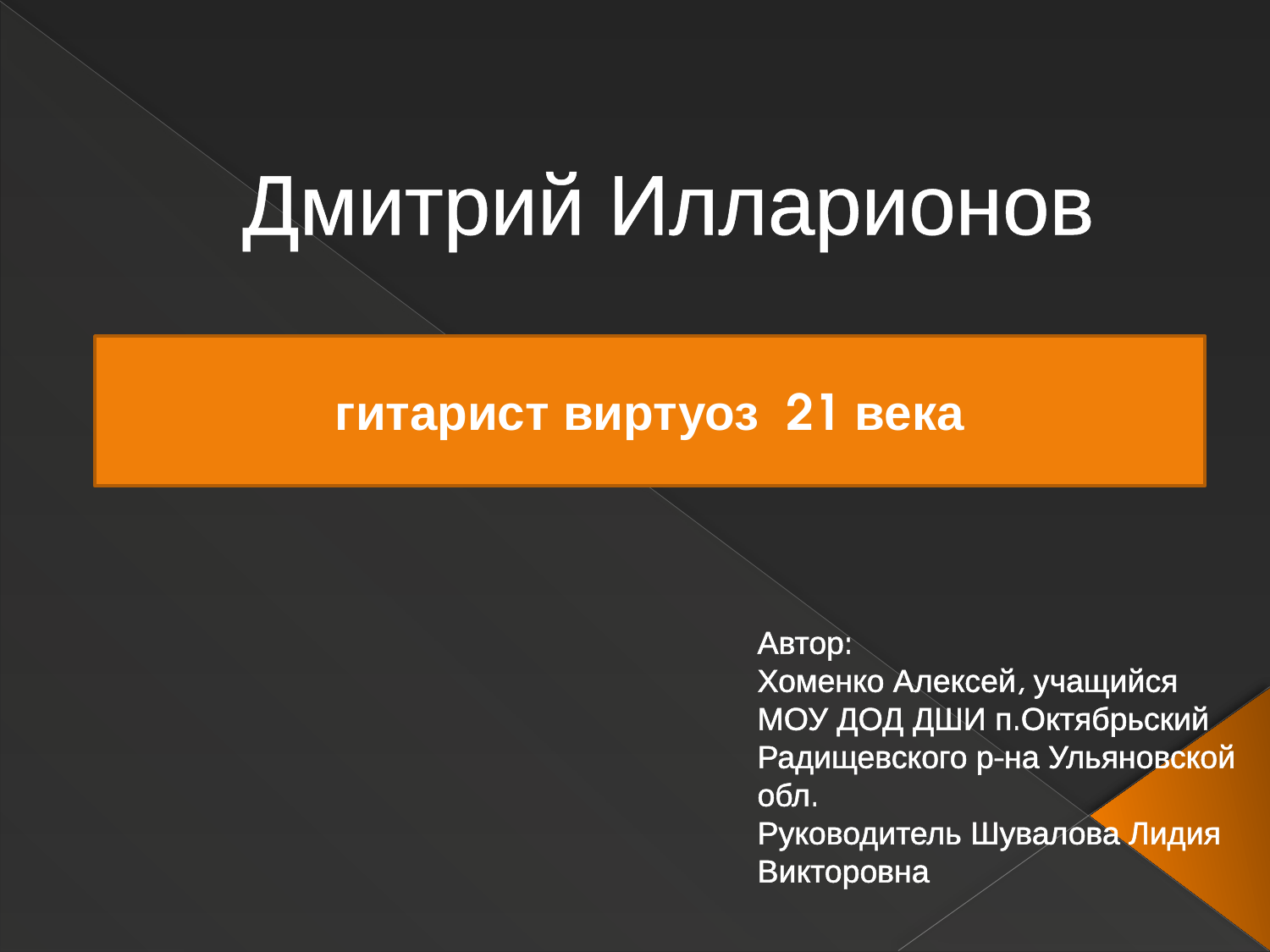

# Дмитрий Илларионов
гитарист виртуоз  21 века
Автор:
Хоменко Алексей, учащийся МОУ ДОД ДШИ п.Октябрьский Радищевского р-на Ульяновской обл.
Руководитель Шувалова Лидия Викторовна